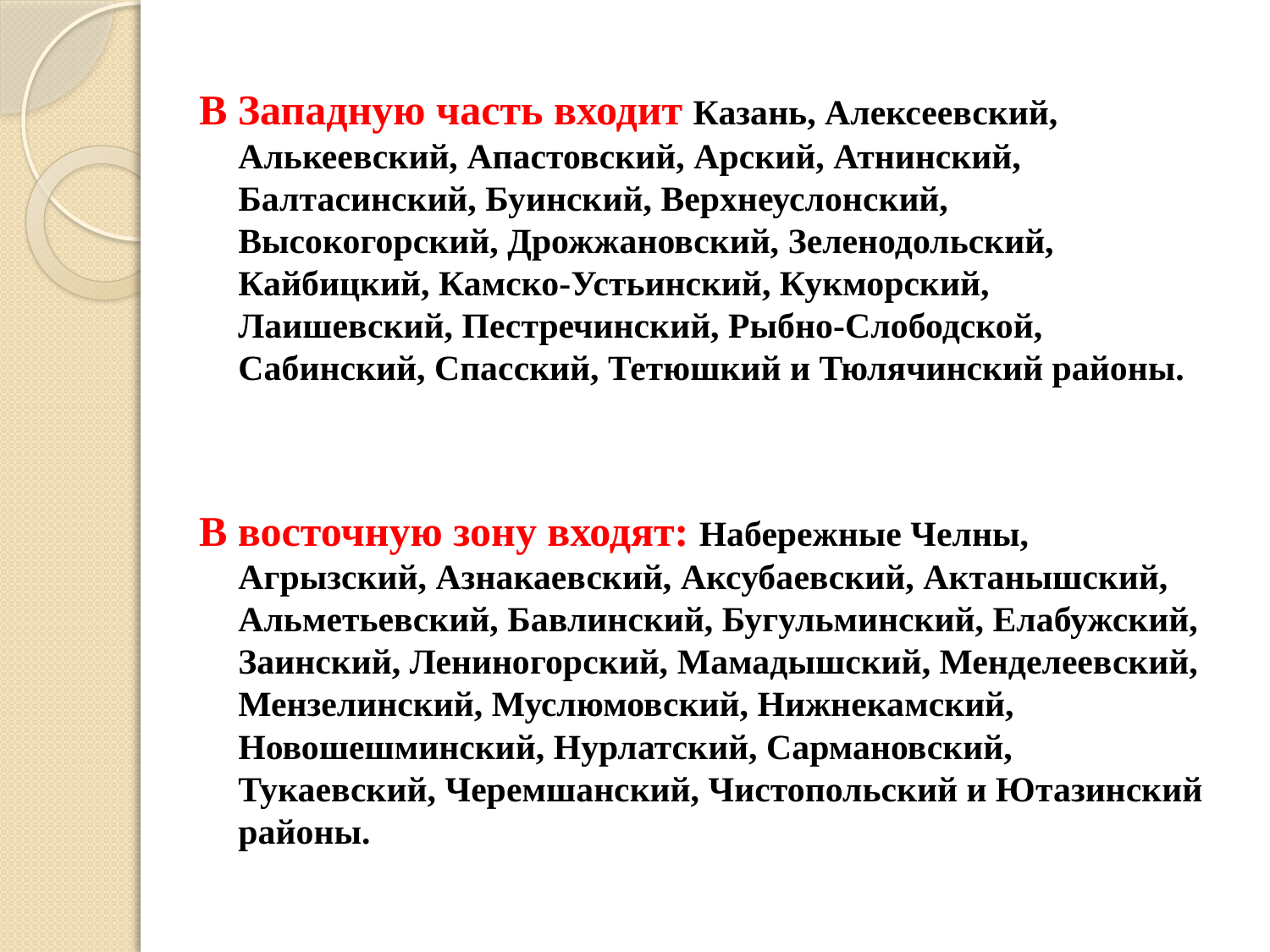

#
В Западную часть входит Казань, Алексеевский, Алькеевский, Апастовский, Арский, Атнинский, Балтасинский, Буинский, Верхнеуслонский, Высокогорский, Дрожжановский, Зеленодольский, Кайбицкий, Камско-Устьинский, Кукморский, Лаишевский, Пестречинский, Рыбно-Слободской, Сабинский, Спасский, Тетюшкий и Тюлячинский районы.

В восточную зону входят: Набережные Челны, Агрызский, Азнакаевский, Аксубаевский, Актанышский, Альметьевский, Бавлинский, Бугульминский, Елабужский, Заинский, Лениногорский, Мамадышский, Менделеевский, Мензелинский, Муслюмовский, Нижнекамский, Новошешминский, Нурлатский, Сармановский, Тукаевский, Черемшанский, Чистопольский и Ютазинский районы.